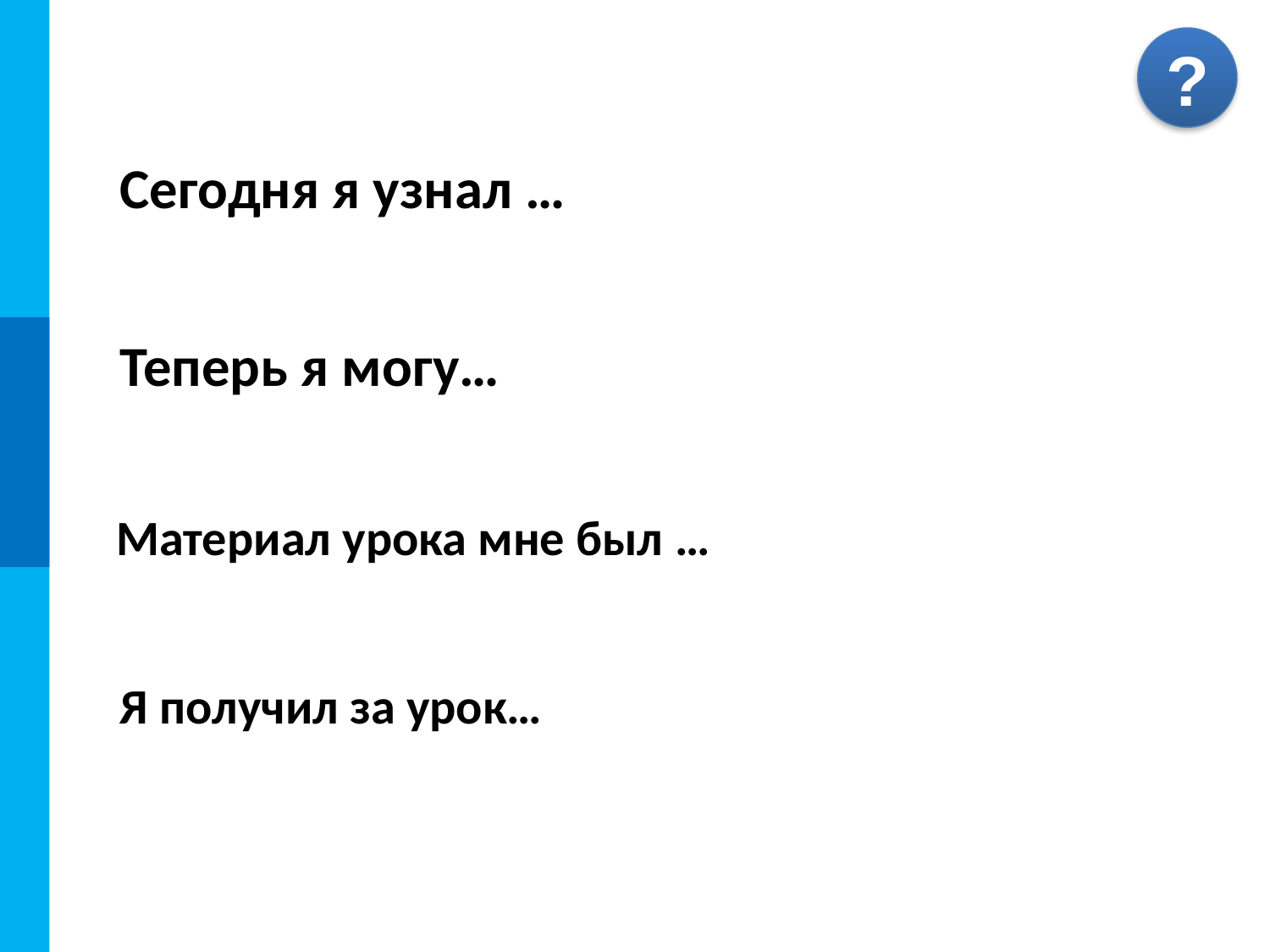

Сегодня я узнал …

    Теперь я могу…

   Материал урока мне был …

    Я получил за урок…